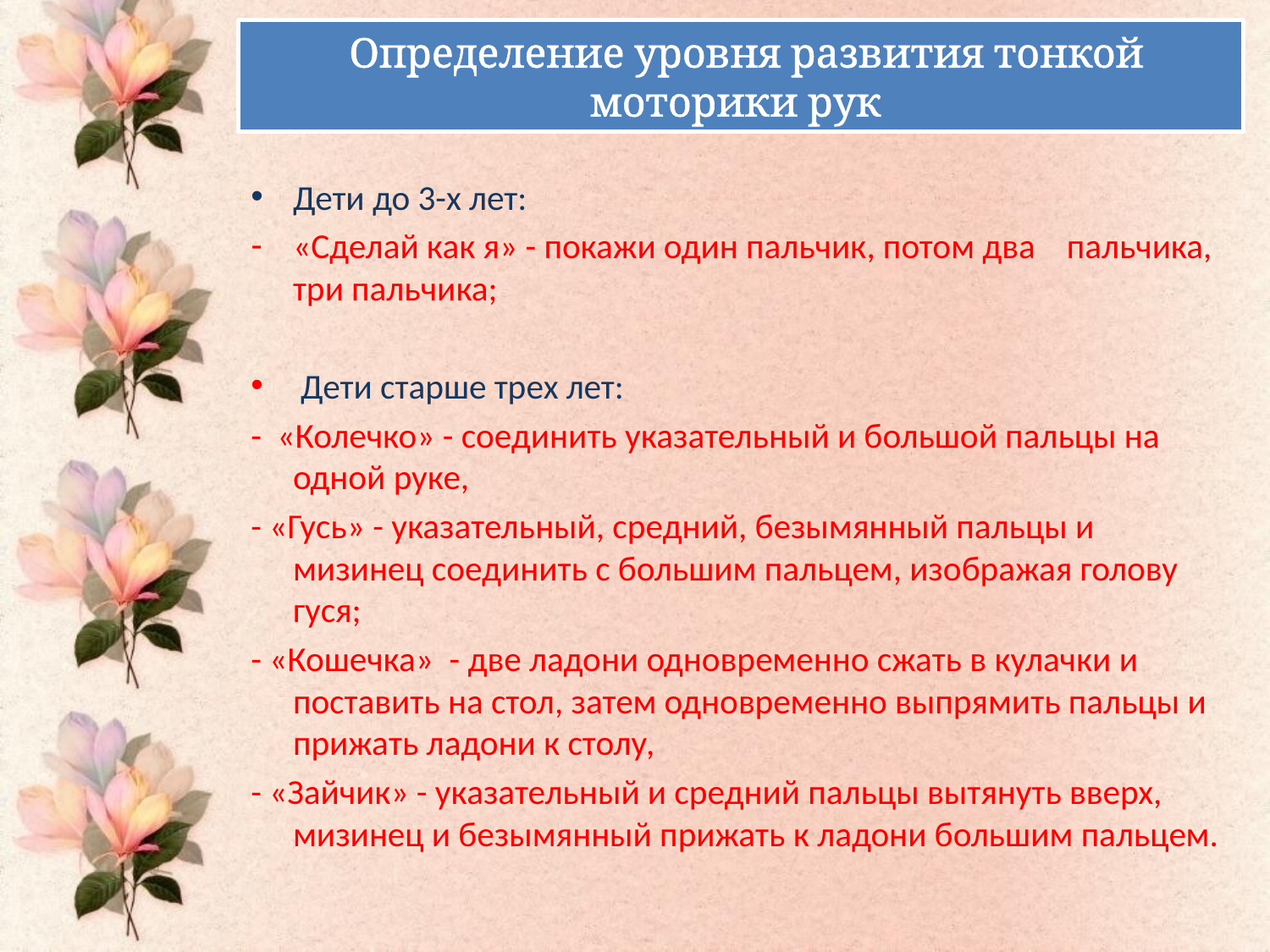

# Определение уровня развития тонкой моторики рук
Дети до 3-х лет:
«Сделай как я» - покажи один пальчик, потом два    пальчика, три пальчика;

 Дети старше трех лет:
-  «Колечко» - соединить указательный и большой пальцы на одной руке,
- «Гусь» - указательный, средний, безымянный пальцы и мизинец соединить с большим пальцем, изображая голову гуся;
- «Кошечка»  - две ладони одновременно сжать в кулачки и поставить на стол, затем одновременно выпрямить пальцы и прижать ладони к столу,
- «Зайчик» - указательный и средний пальцы вытянуть вверх, мизинец и безымянный прижать к ладони большим пальцем.